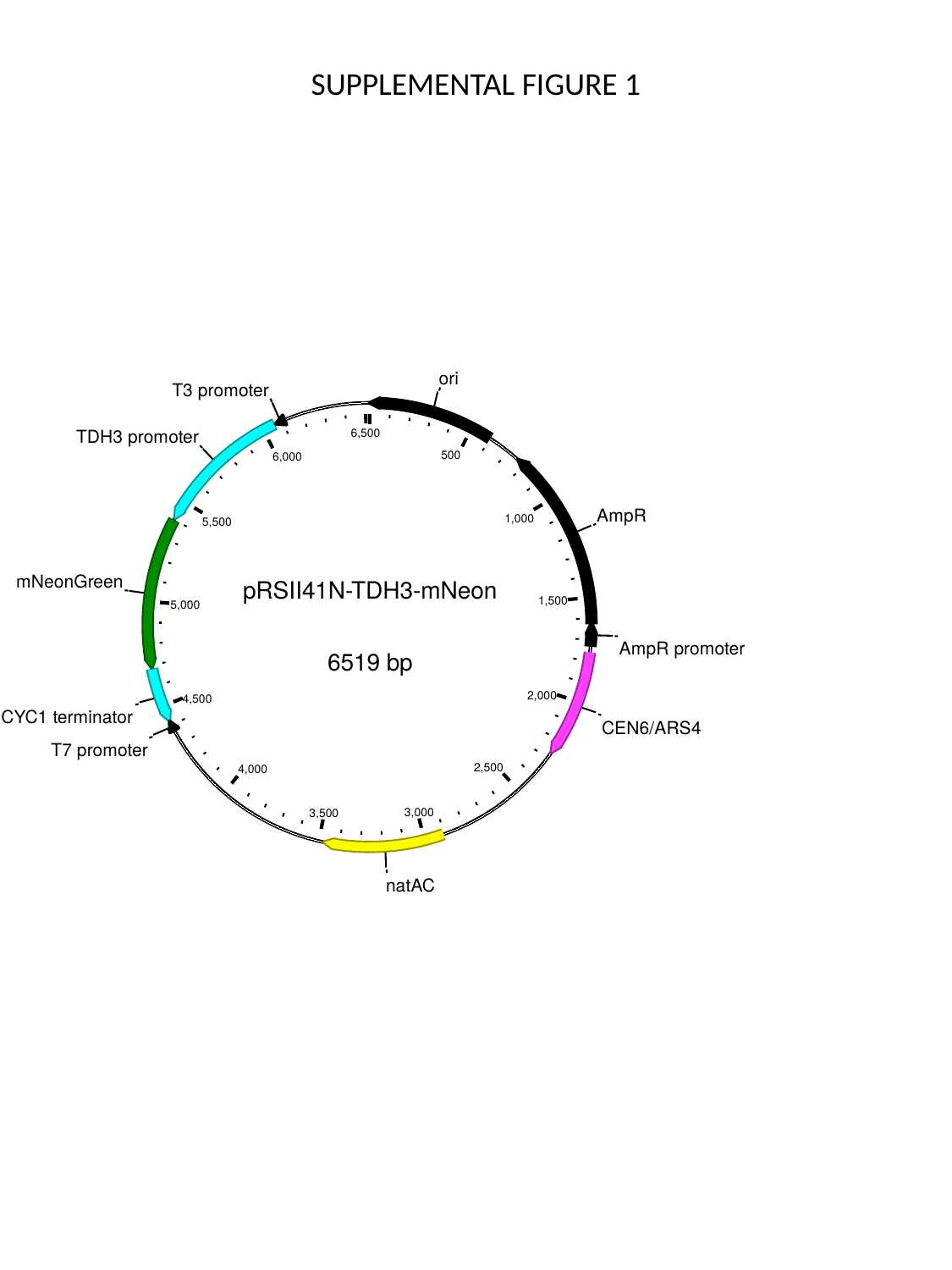

SUPPLEMENTAL FIGURE 1
ori
T3 promoter

TDH3 promoter
6,500

500

6,000

AmpR

1,000
5,500

mNeonGreen
pRSII41N-TDH3-mNeon

1,500
5,000

AmpR promoter

6519 bp

2,000
4,500

CYC1 terminator

CEN6/ARS4

T7 promoter

2,500
4,000

3,000
3,500

natAC